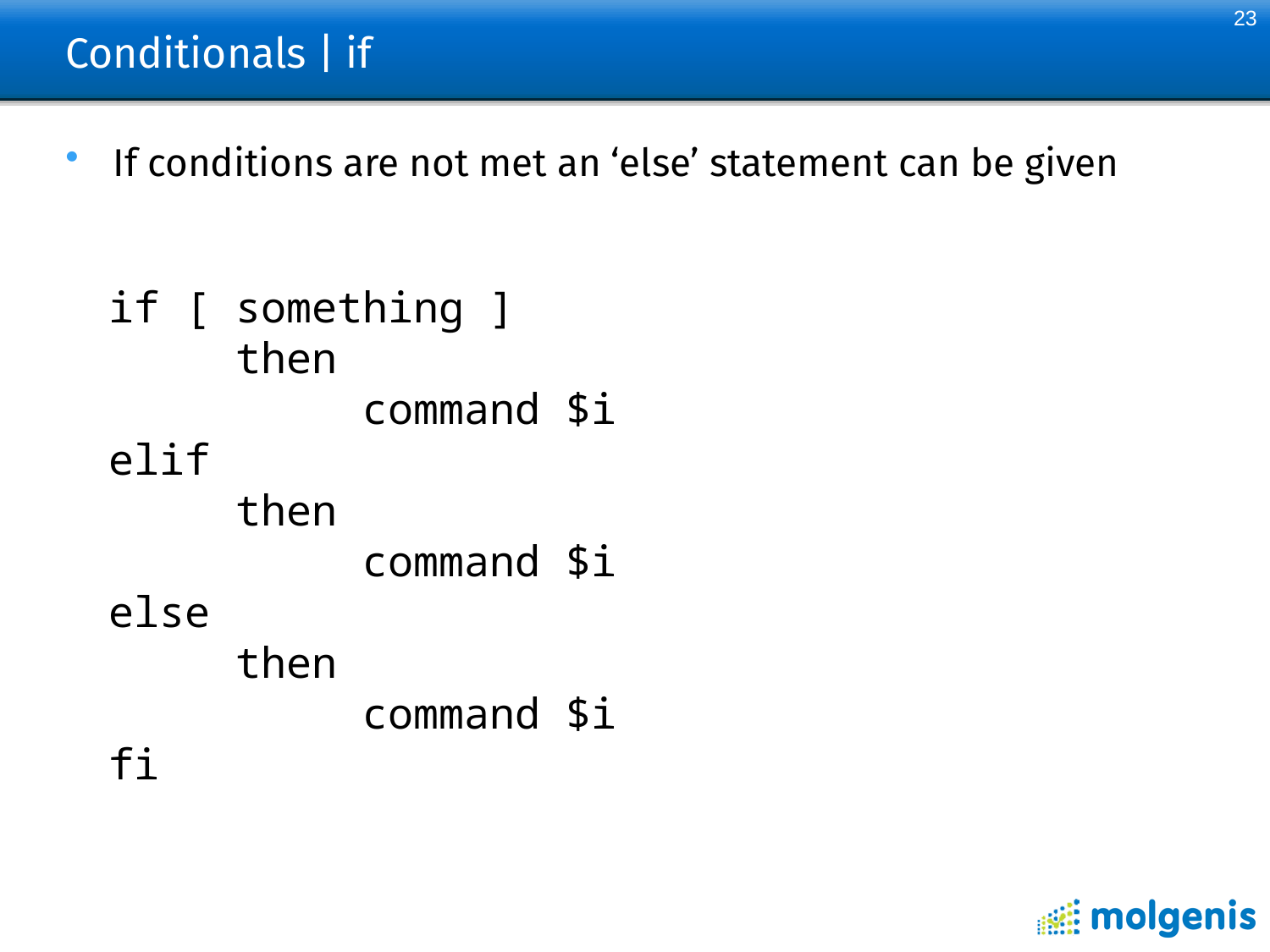

23
# Conditionals | if
If conditions are not met an ‘else’ statement can be given
if [ something ]
	then
		command $i
elif
	then
		command $i
else
	then
		command $i
fi